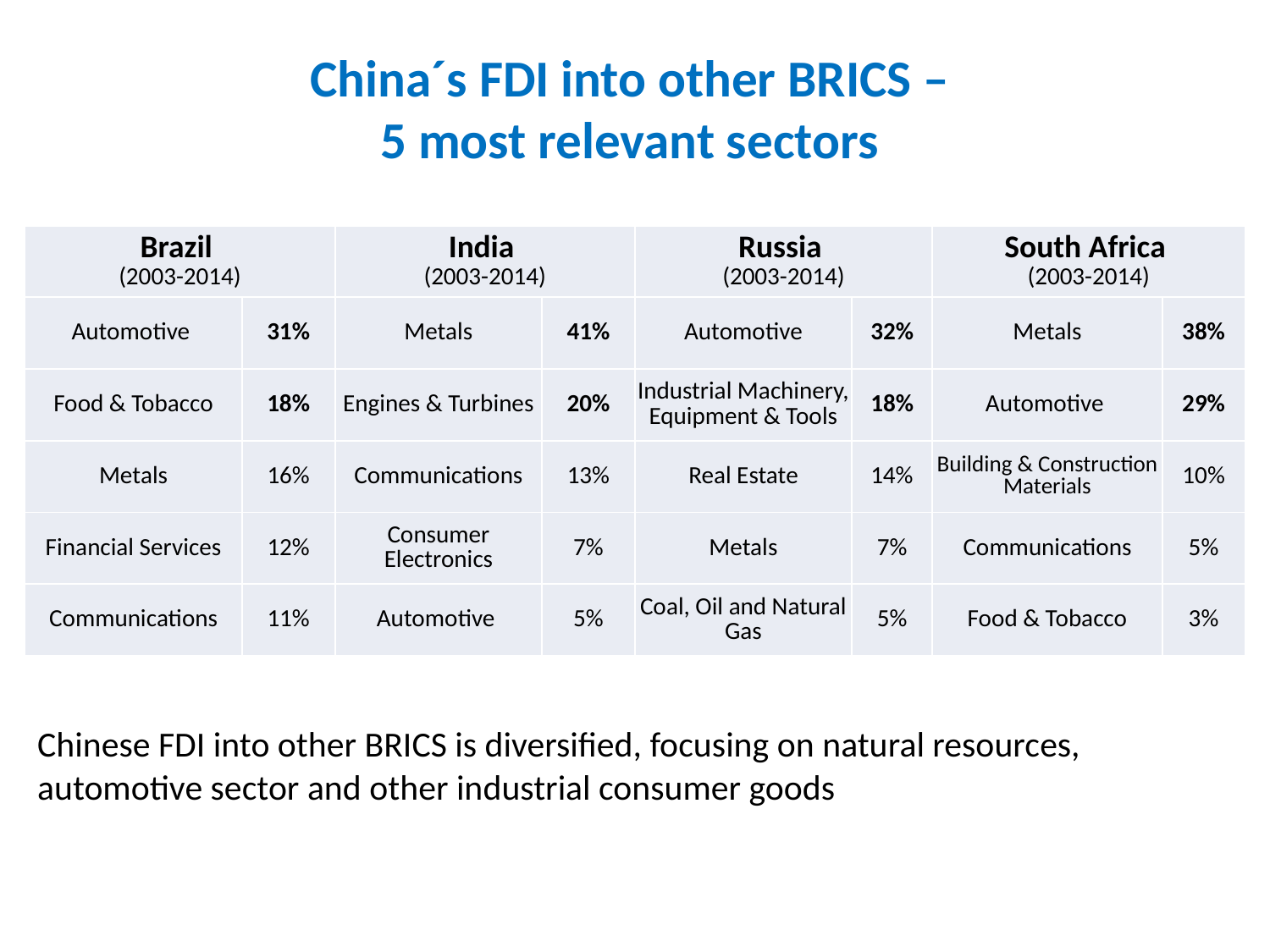

# China´s FDI into other BRICS – 5 most relevant sectors
| Brazil (2003-2014) |  | India (2003-2014) |  | Russia (2003-2014) |  | South Africa (2003-2014) |  |
| --- | --- | --- | --- | --- | --- | --- | --- |
| Automotive | 31% | Metals | 41% | Automotive | 32% | Metals | 38% |
| Food & Tobacco | 18% | Engines & Turbines | 20% | Industrial Machinery, Equipment & Tools | 18% | Automotive | 29% |
| Metals | 16% | Communications | 13% | Real Estate | 14% | Building & Construction Materials | 10% |
| Financial Services | 12% | Consumer Electronics | 7% | Metals | 7% | Communications | 5% |
| Communications | 11% | Automotive | 5% | Coal, Oil and Natural Gas | 5% | Food & Tobacco | 3% |
Chinese FDI into other BRICS is diversified, focusing on natural resources, automotive sector and other industrial consumer goods